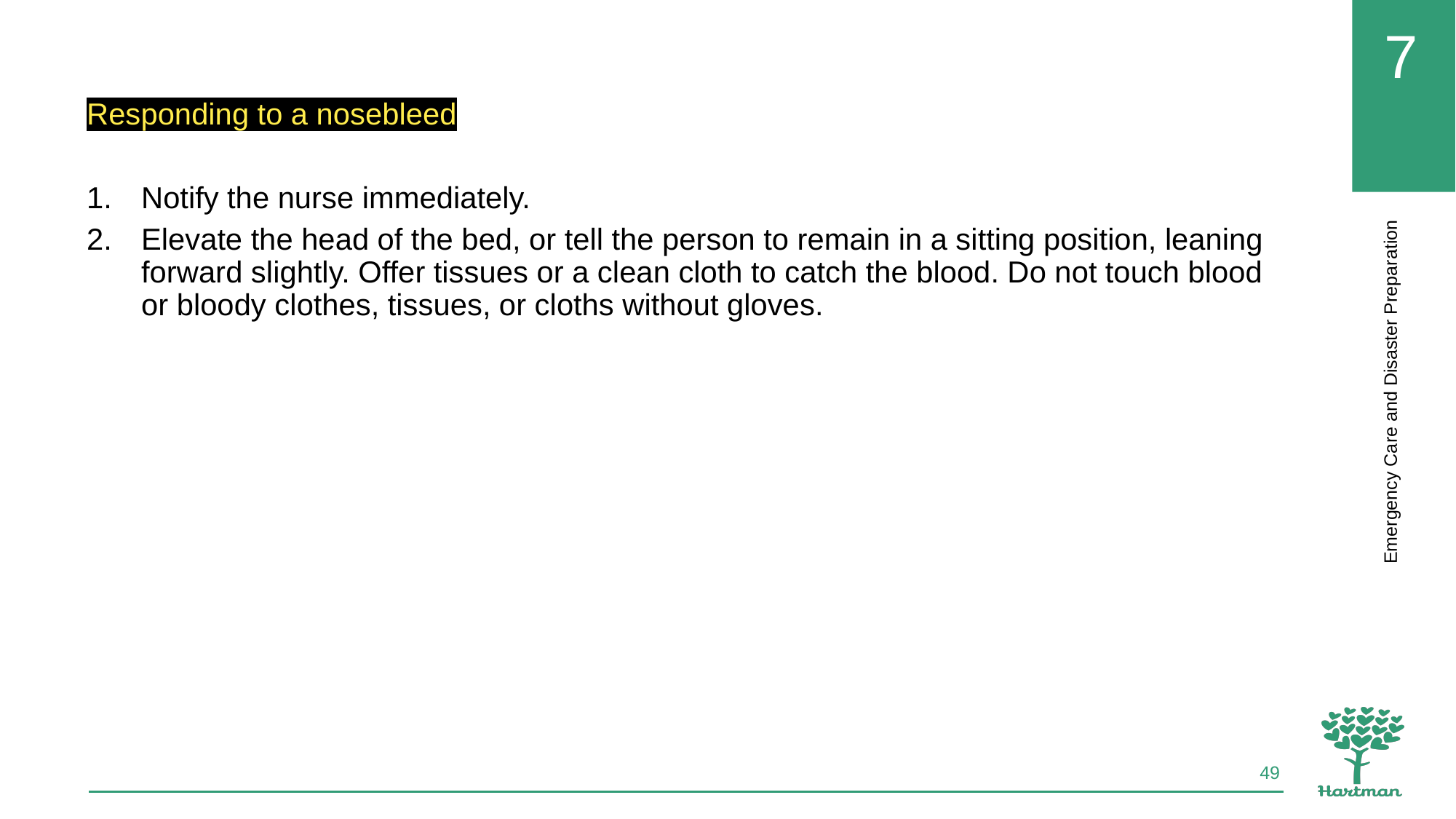

Responding to a nosebleed

Notify the nurse immediately.
Elevate the head of the bed, or tell the person to remain in a sitting position, leaning forward slightly. Offer tissues or a clean cloth to catch the blood. Do not touch blood or bloody clothes, tissues, or cloths without gloves.

49